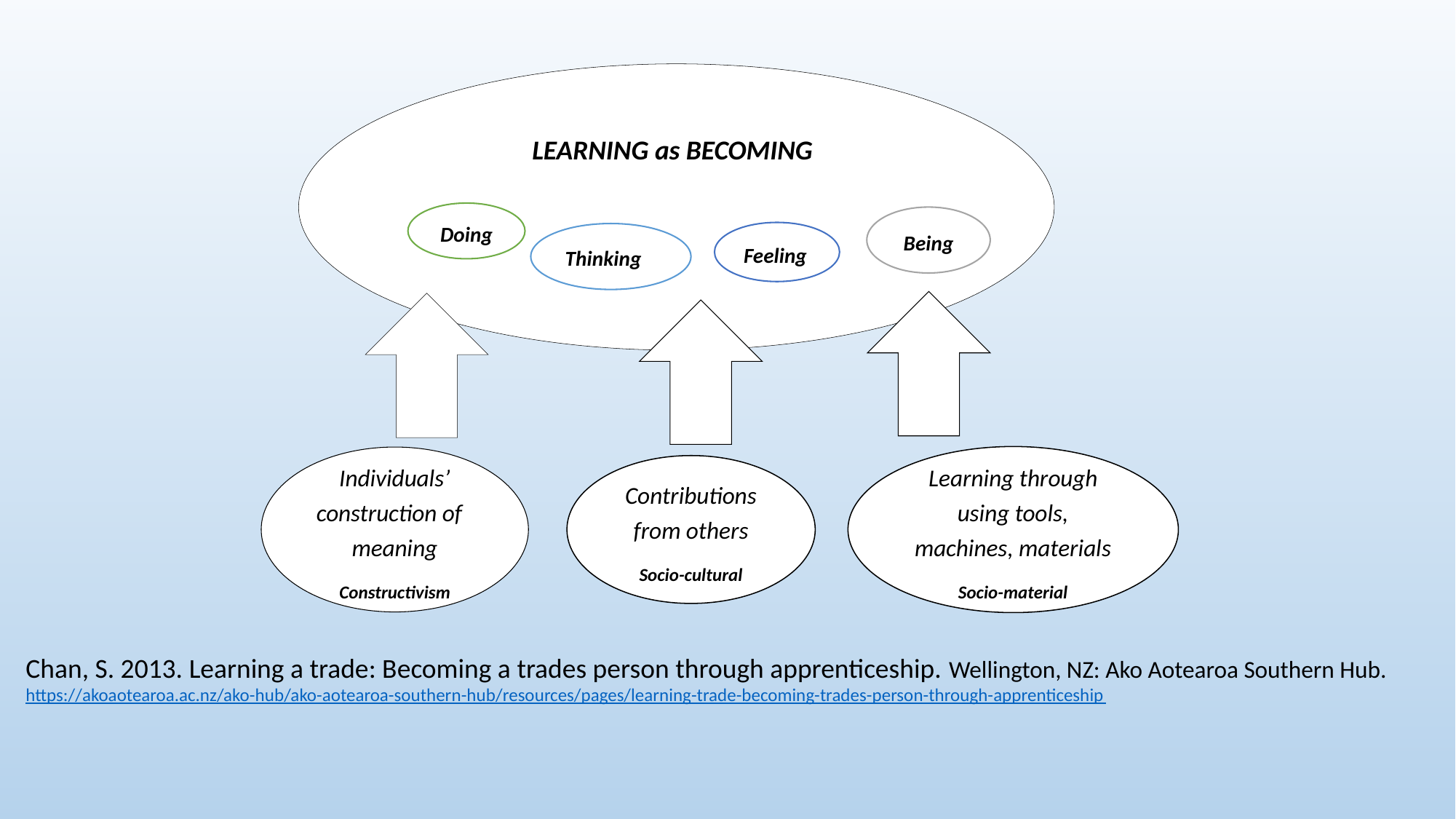

LEARNING as BECOMING
Doing
Being
Feeling

Thinking

Learning through using tools, machines, materials
Socio-material
Individuals’ construction of   meaning
Constructivism
Contributions from others
Socio-cultural
Chan, S. 2013. Learning a trade: Becoming a trades person through apprenticeship. Wellington, NZ: Ako Aotearoa Southern Hub.
https://akoaotearoa.ac.nz/ako-hub/ako-aotearoa-southern-hub/resources/pages/learning-trade-becoming-trades-person-through-apprenticeship